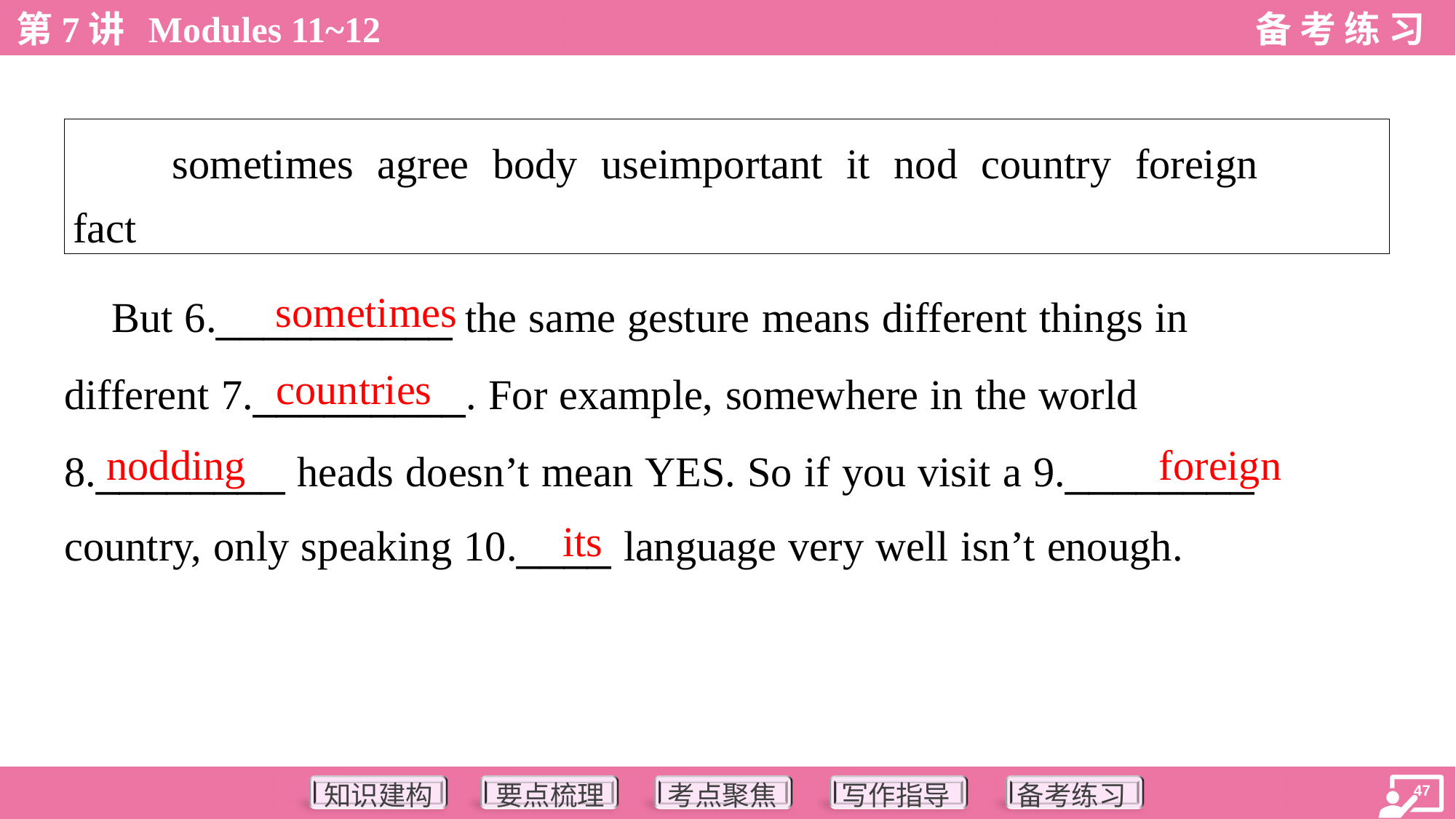

| sometimes agree body useimportant it nod country foreign fact |
| --- |
sometimes
    But 6.__________ the same gesture means different things in
different 7._________. For example, somewhere in the world
8.________ heads doesn’t mean YES. So if you visit a 9.________
country, only speaking 10.____ language very well isn’t enough.
countries
nodding
foreign
its